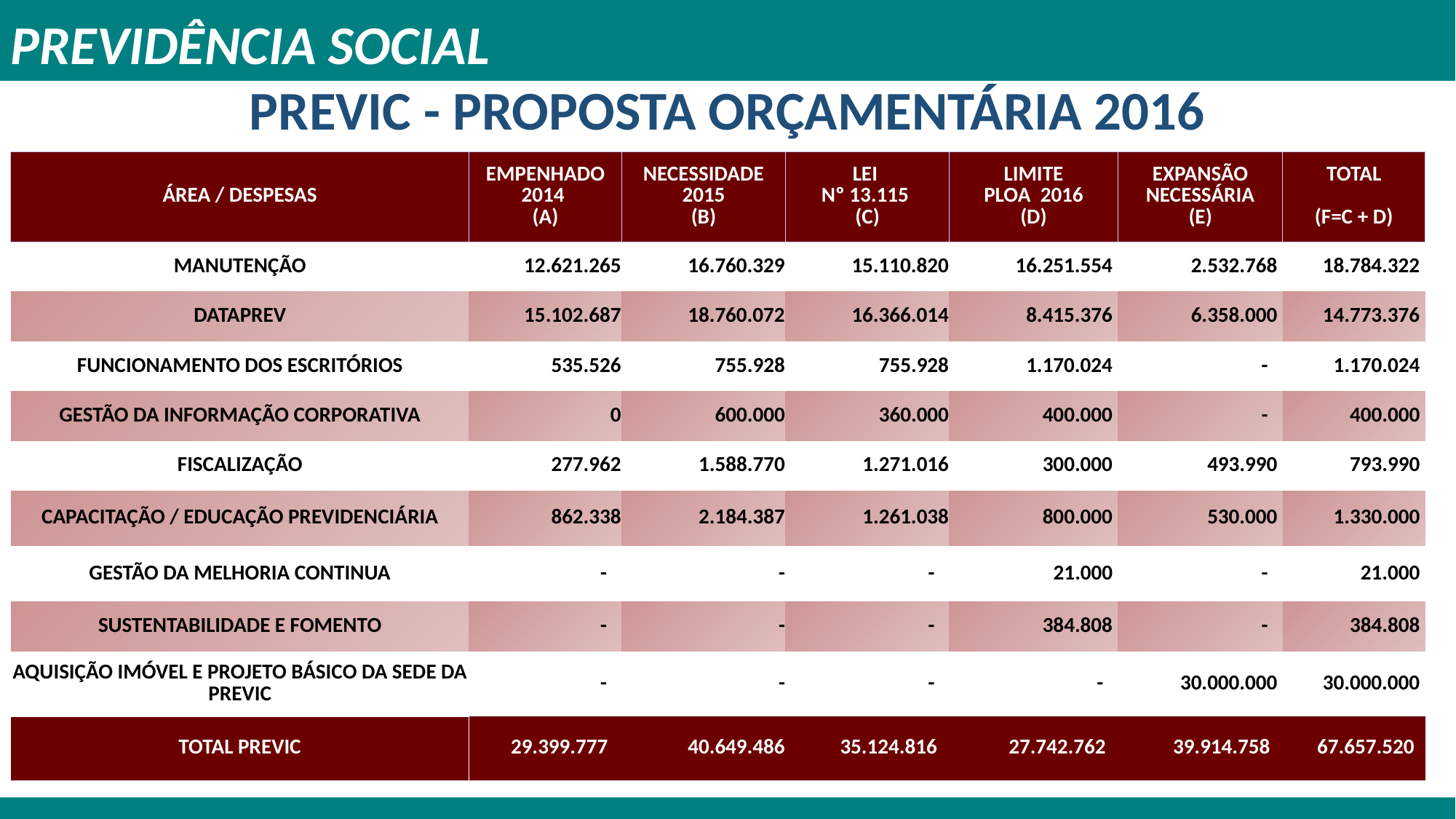

PREVIDÊNCIA SOCIAL
PREVIC - PROPOSTA ORÇAMENTÁRIA 2016
| ÁREA / DESPESAS | EMPENHADO 2014 (A) | NECESSIDADE 2015 (B) | LEI Nº 13.115 (C) | LIMITE PLOA 2016 (D) | EXPANSÃO NECESSÁRIA (E) | TOTAL (F=C + D) |
| --- | --- | --- | --- | --- | --- | --- |
| MANUTENÇÃO | 12.621.265 | 16.760.329 | 15.110.820 | 16.251.554 | 2.532.768 | 18.784.322 |
| DATAPREV | 15.102.687 | 18.760.072 | 16.366.014 | 8.415.376 | 6.358.000 | 14.773.376 |
| FUNCIONAMENTO DOS ESCRITÓRIOS | 535.526 | 755.928 | 755.928 | 1.170.024 | - | 1.170.024 |
| GESTÃO DA INFORMAÇÃO CORPORATIVA | 0 | 600.000 | 360.000 | 400.000 | - | 400.000 |
| FISCALIZAÇÃO | 277.962 | 1.588.770 | 1.271.016 | 300.000 | 493.990 | 793.990 |
| CAPACITAÇÃO / EDUCAÇÃO PREVIDENCIÁRIA | 862.338 | 2.184.387 | 1.261.038 | 800.000 | 530.000 | 1.330.000 |
| GESTÃO DA MELHORIA CONTINUA | - | - | - | 21.000 | - | 21.000 |
| SUSTENTABILIDADE E FOMENTO | - | - | - | 384.808 | - | 384.808 |
| AQUISIÇÃO IMÓVEL E PROJETO BÁSICO DA SEDE DA PREVIC | - | - | - | - | 30.000.000 | 30.000.000 |
| TOTAL PREVIC | 29.399.777 | 40.649.486 | 35.124.816 | 27.742.762 | 39.914.758 | 67.657.520 |